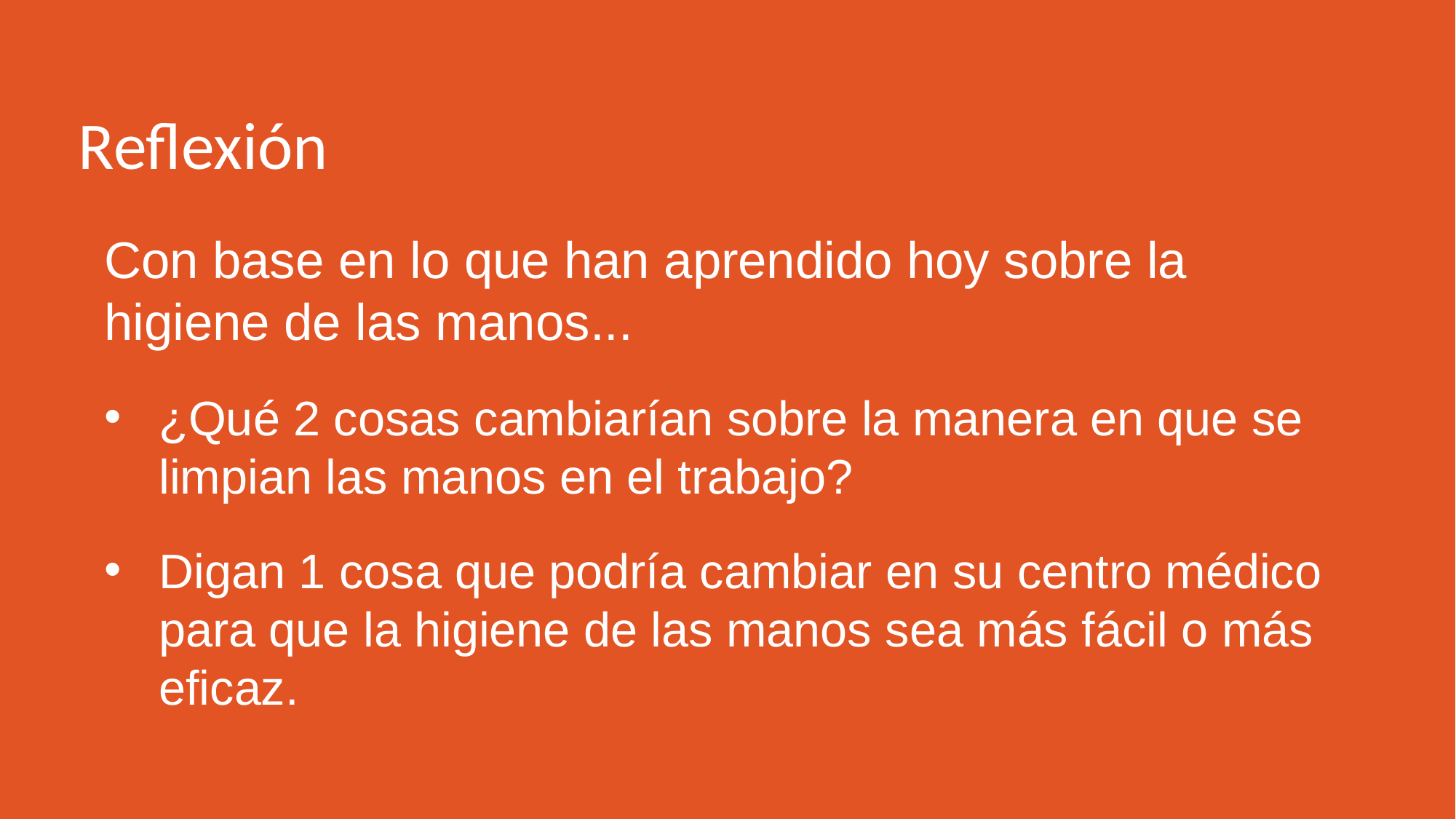

Reflexión
Con base en lo que han aprendido hoy sobre la higiene de las manos...
¿Qué 2 cosas cambiarían sobre la manera en que se limpian las manos en el trabajo?
Digan 1 cosa que podría cambiar en su centro médico para que la higiene de las manos sea más fácil o más eficaz.